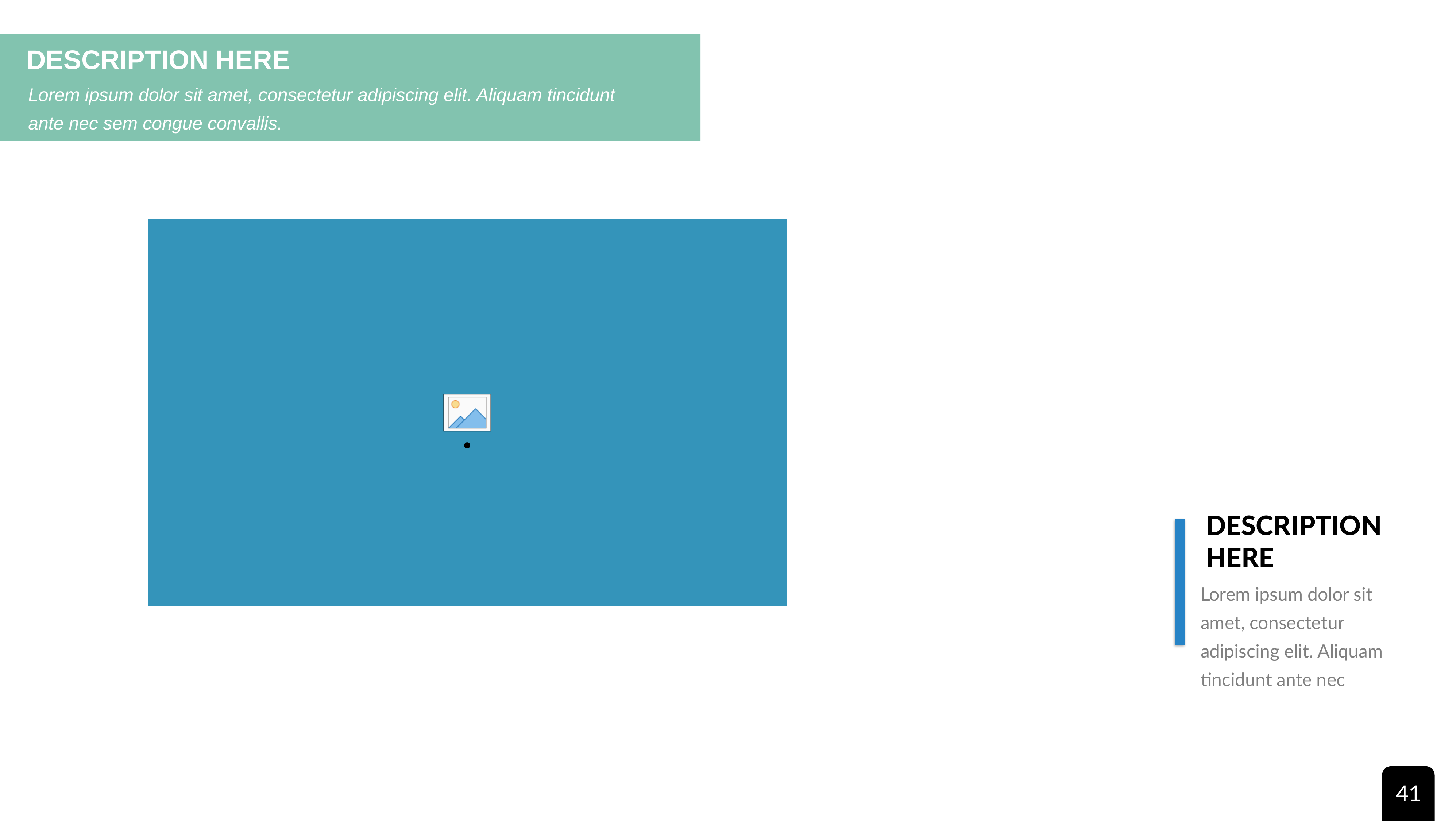

DESCRIPTION HERE
Lorem ipsum dolor sit amet, consectetur adipiscing elit. Aliquam tincidunt ante nec sem congue convallis.

DESCRIPTION
HERE

Lorem ipsum dolor sit amet, consectetur adipiscing elit. Aliquam tincidunt ante nec